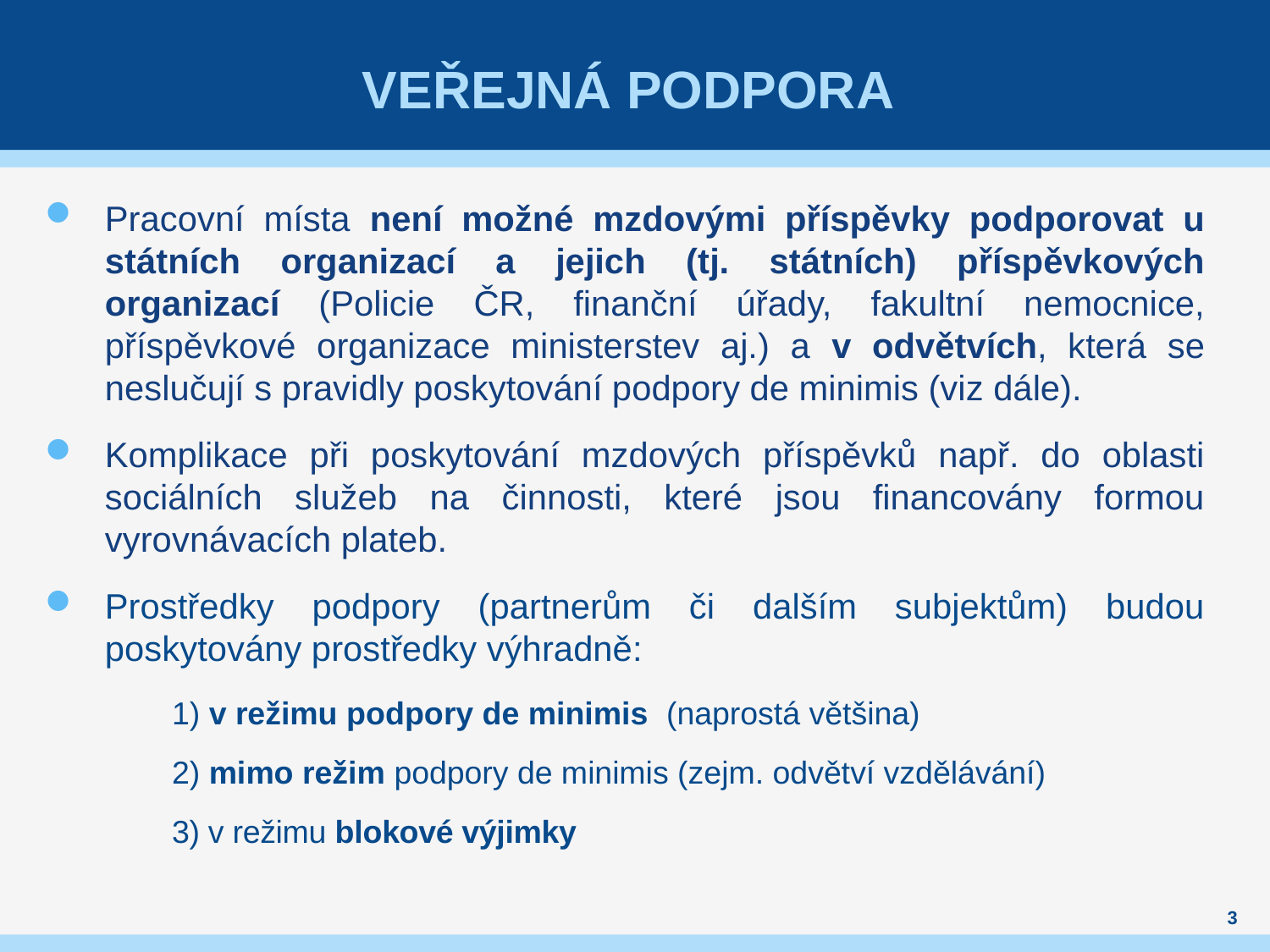

# Veřejná PODPORA
Pracovní místa není možné mzdovými příspěvky podporovat u státních organizací a jejich (tj. státních) příspěvkových organizací (Policie ČR, finanční úřady, fakultní nemocnice, příspěvkové organizace ministerstev aj.) a v odvětvích, která se neslučují s pravidly poskytování podpory de minimis (viz dále).
Komplikace při poskytování mzdových příspěvků např. do oblasti sociálních služeb na činnosti, které jsou financovány formou vyrovnávacích plateb.
Prostředky podpory (partnerům či dalším subjektům) budou poskytovány prostředky výhradně:
	1) v režimu podpory de minimis  (naprostá většina)
	2) mimo režim podpory de minimis (zejm. odvětví vzdělávání)
	3) v režimu blokové výjimky

3